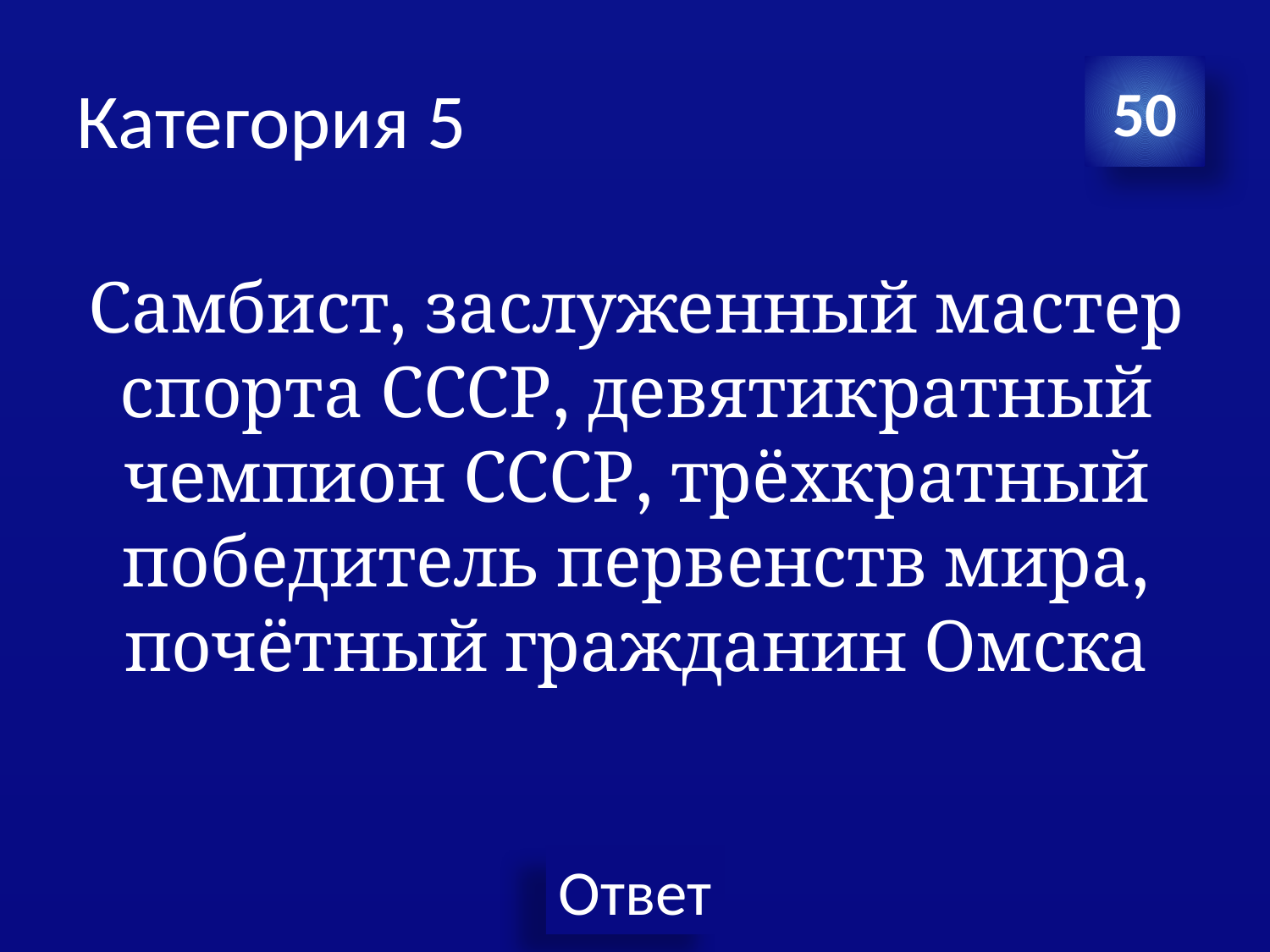

# Категория 5
50
Самбист, заслуженный мастер спорта СССР, девятикратный чемпион СССР, трёхкратный победитель первенств мира, почётный гражданин Омска